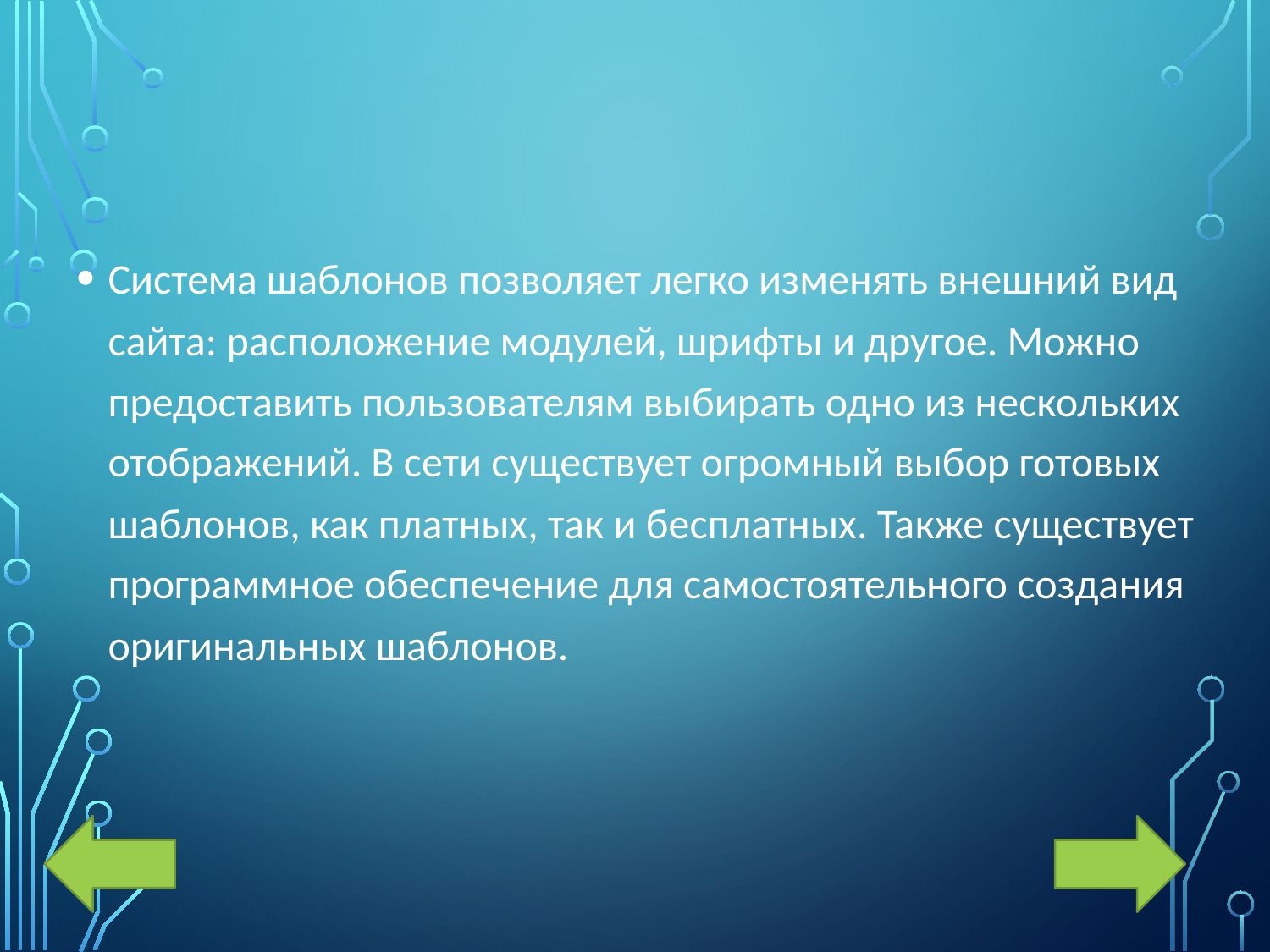

Система шаблонов позволяет легко изменять внешний вид сайта: расположение модулей, шрифты и другое. Можно предоставить пользователям выбирать одно из нескольких отображений. В сети существует огромный выбор готовых шаблонов, как платных, так и бесплатных. Также существует программное обеспечение для самостоятельного создания оригинальных шаблонов.